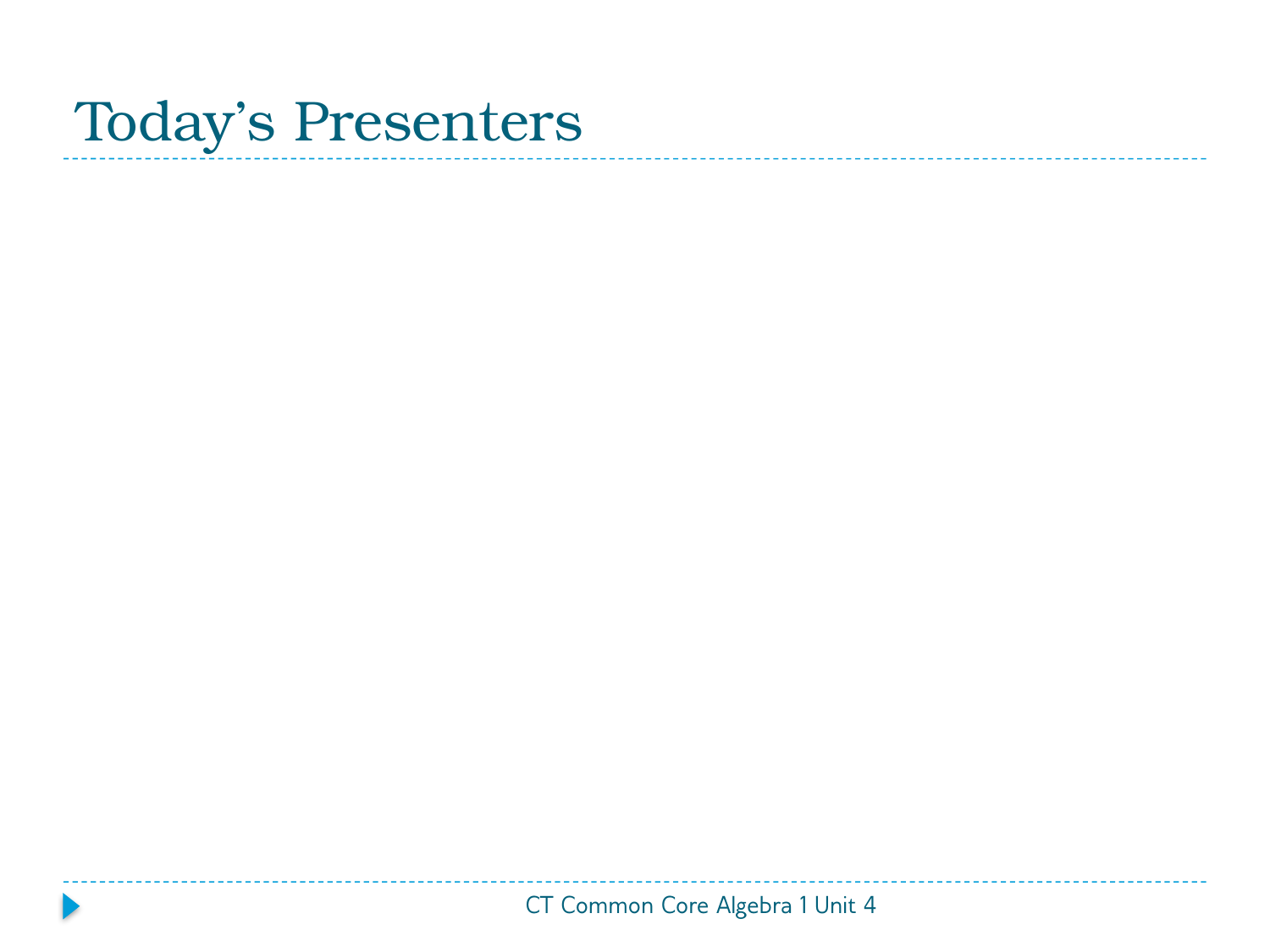

# Today’s Presenters

CT Common Core Algebra 1 Unit 4